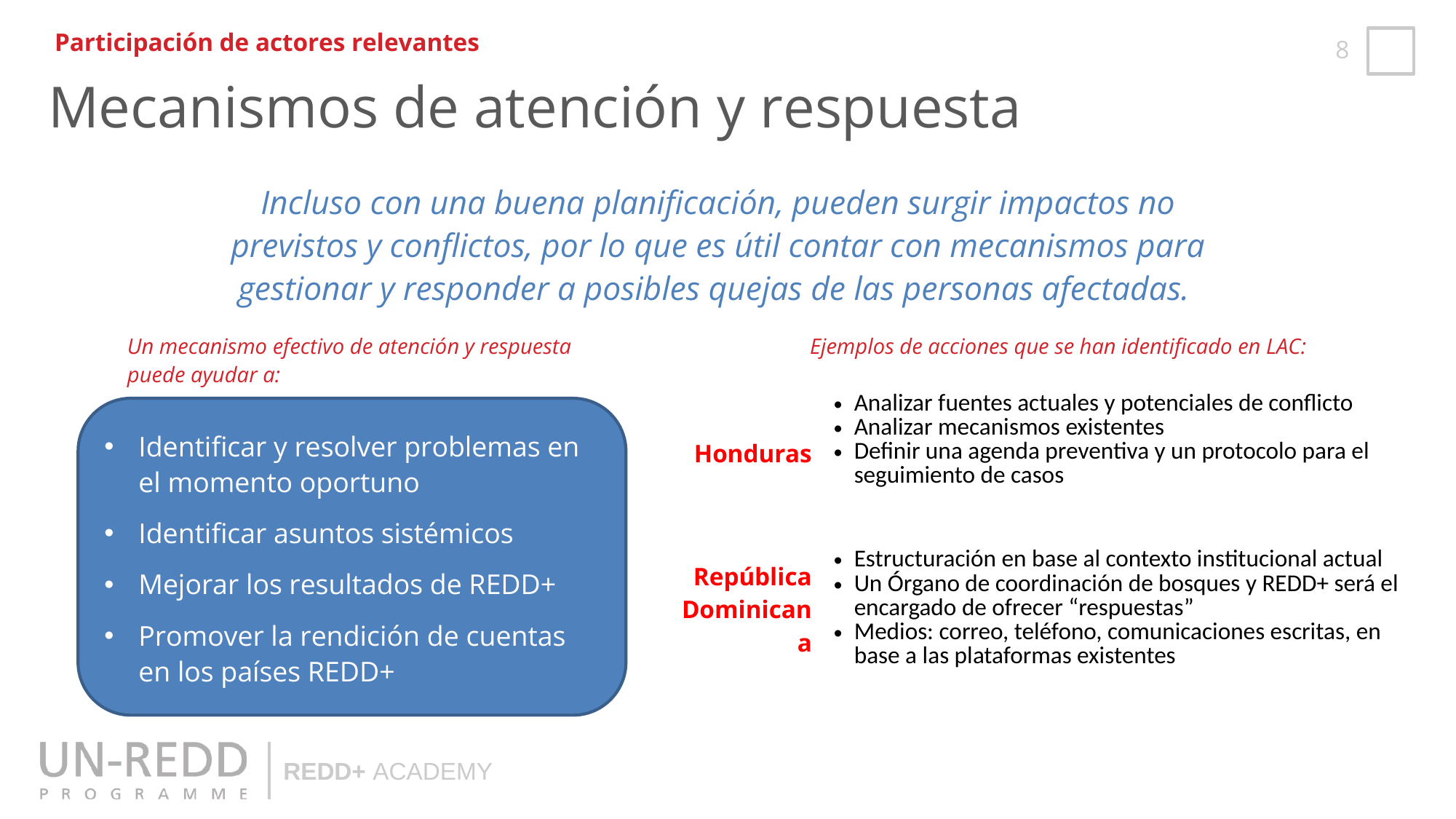

Participación de actores relevantes
Mecanismos de atención y respuesta
Incluso con una buena planificación, pueden surgir impactos no previstos y conflictos, por lo que es útil contar con mecanismos para gestionar y responder a posibles quejas de las personas afectadas.
Un mecanismo efectivo de atención y respuesta puede ayudar a:
Ejemplos de acciones que se han identificado en LAC:
| Honduras | Analizar fuentes actuales y potenciales de conflicto Analizar mecanismos existentes Definir una agenda preventiva y un protocolo para el seguimiento de casos |
| --- | --- |
| República Dominicana | Estructuración en base al contexto institucional actual Un Órgano de coordinación de bosques y REDD+ será el encargado de ofrecer “respuestas” Medios: correo, teléfono, comunicaciones escritas, en base a las plataformas existentes |
Identificar y resolver problemas en el momento oportuno
Identificar asuntos sistémicos
Mejorar los resultados de REDD+
Promover la rendición de cuentas en los países REDD+